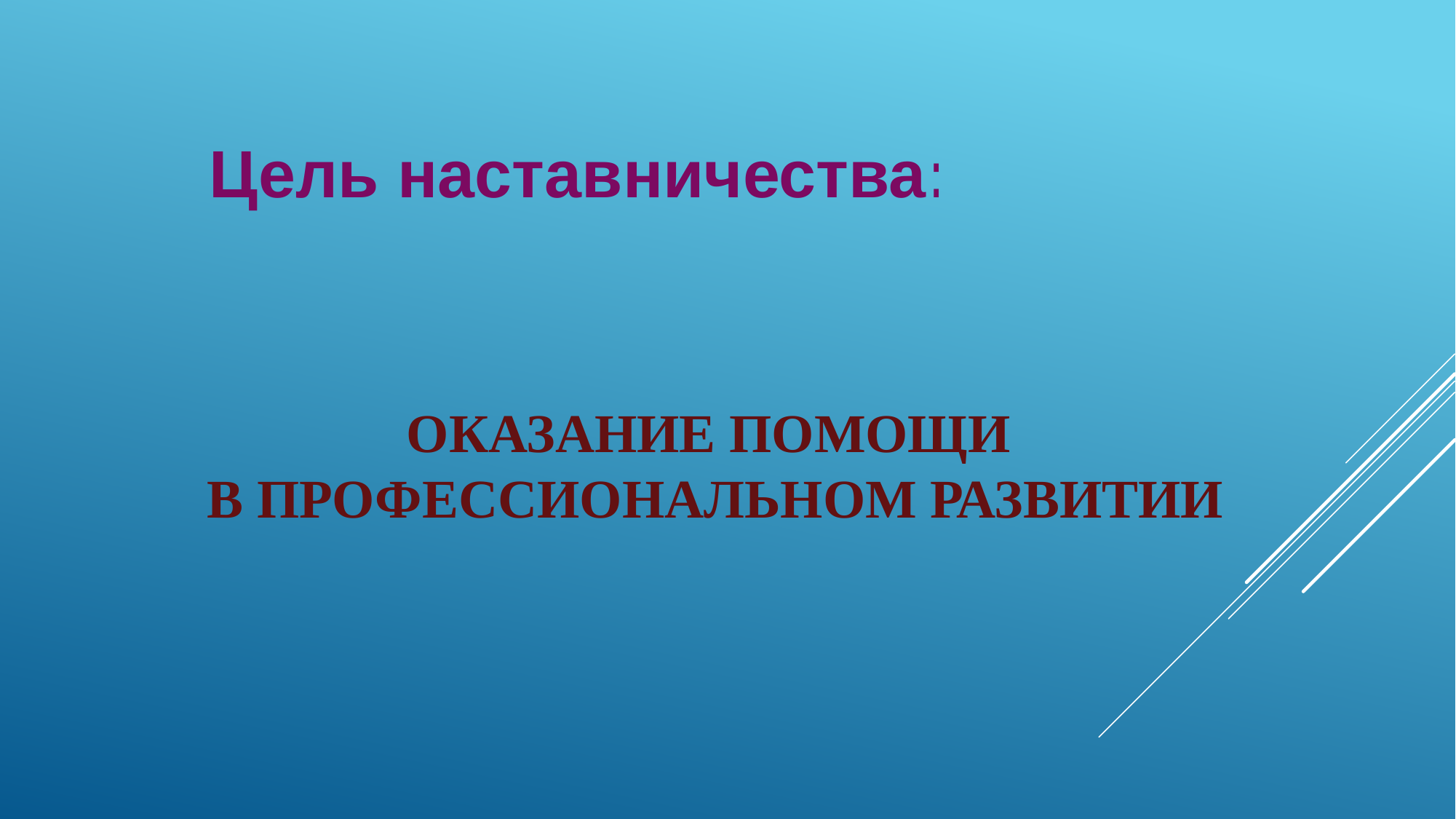

Цель наставничества:
# оказание помощи в профессиональном развитии